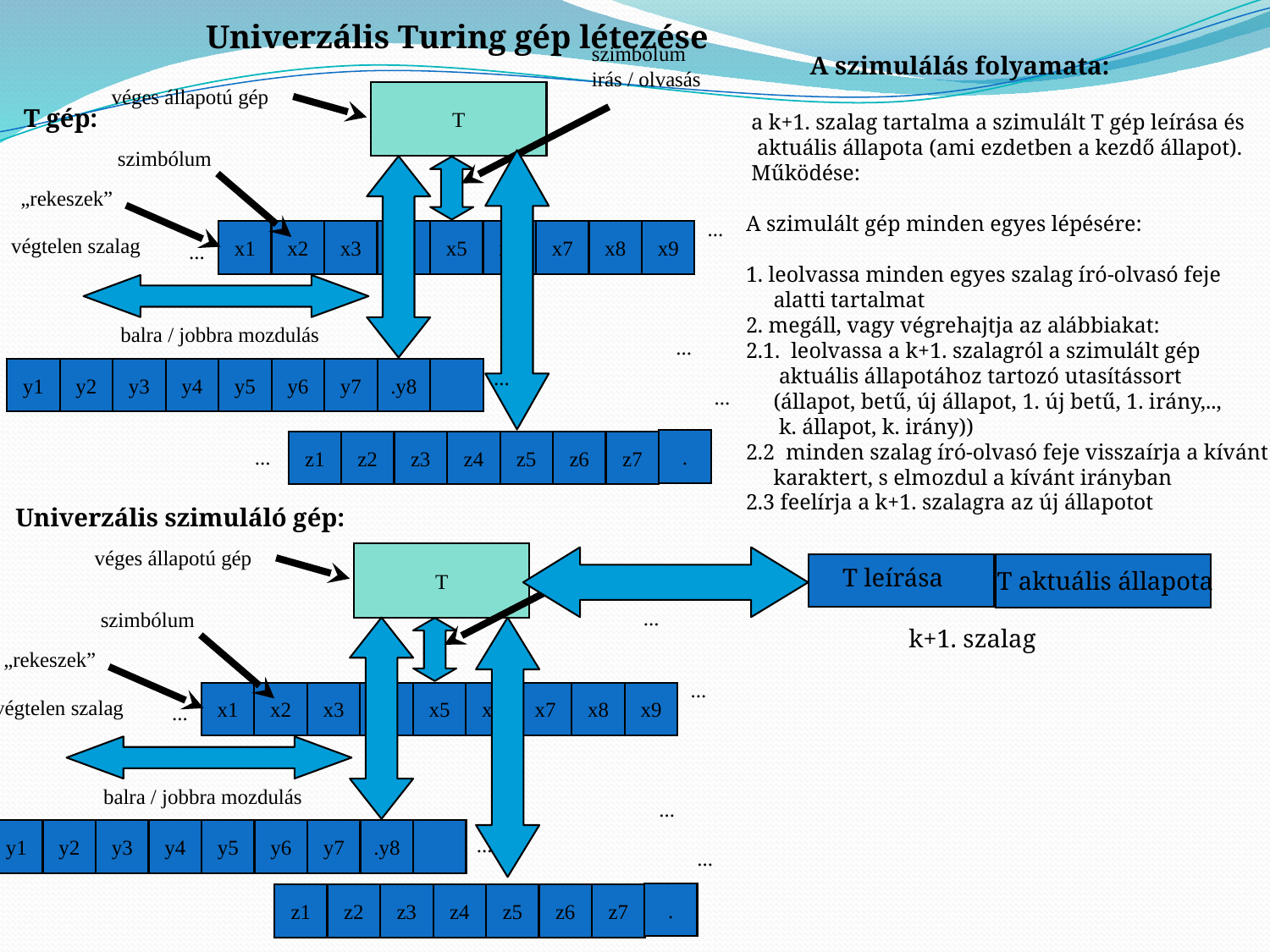

Univerzális Turing gép létezése
szimbólum
irás / olvasás
A szimulálás folyamata:
véges állapotú gép
T
T gép:

 a k+1. szalag tartalma a szimulált T gép leírása és
  aktuális állapota (ami ezdetben a kezdő állapot).
 Működése:

A szimulált gép minden egyes lépésére:

1. leolvassa minden egyes szalag író-olvasó feje
     alatti tartalmat
2. megáll, vagy végrehajtja az alábbiakat:
2.1.  leolvassa a k+1. szalagról a szimulált gép
      aktuális állapotához tartozó utasítássort
     (állapot, betű, új állapot, 1. új betű, 1. irány,..,
      k. állapot, k. irány))
2.2  minden szalag író-olvasó feje visszaírja a kívánt új
     karaktert, s elmozdul a kívánt irányban
2.3 feelírja a k+1. szalagra az új állapotot

szimbólum

„rekeszek”

...
x1
x2
x3
8
x5
x6
x7
x8
x9
végtelen szalag
...

balra / jobbra mozdulás
...
...
y1
y2
y3
y4
y5
y6
y7
.y8

...
...
.
z1
z2
z3
z4
z5
z6
z7
...
Univerzális szimuláló gép:
véges állapotú gép
T

.
T leírása

T aktuális állapota

...
szimbólum
k+1. szalag

„rekeszek”

...
x1
x2
x3
8
x5
x6
x7
x8
x9
végtelen szalag
...

balra / jobbra mozdulás
...
y1
y2
y3
y4
y5
y6
y7
.y8

...
...
...
.
z1
z2
z3
z4
z5
z6
z7
...